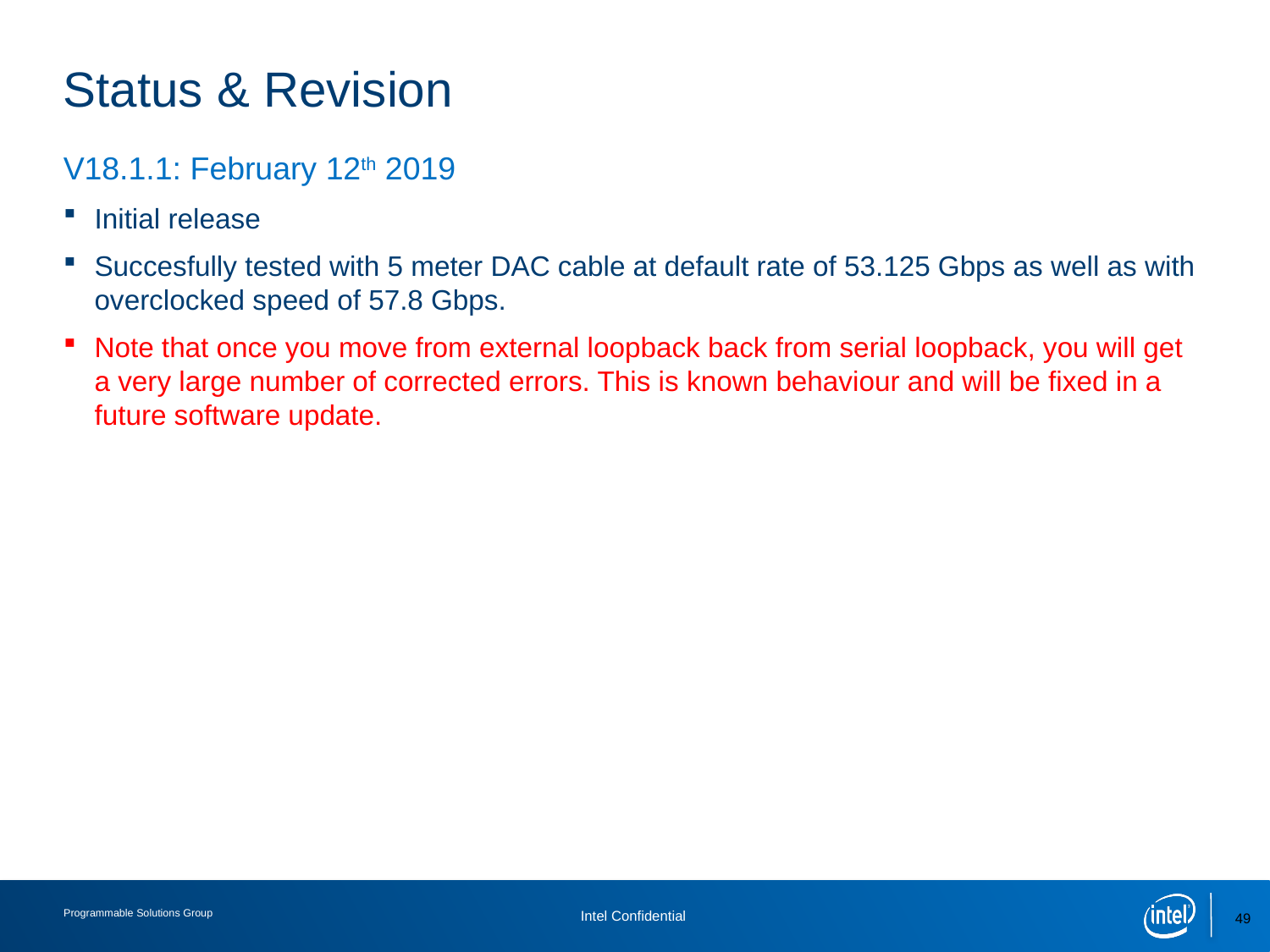

# Status & Revision
V18.1.1: February 12th 2019
Initial release
Succesfully tested with 5 meter DAC cable at default rate of 53.125 Gbps as well as with overclocked speed of 57.8 Gbps.
Note that once you move from external loopback back from serial loopback, you will get a very large number of corrected errors. This is known behaviour and will be fixed in a future software update.

49